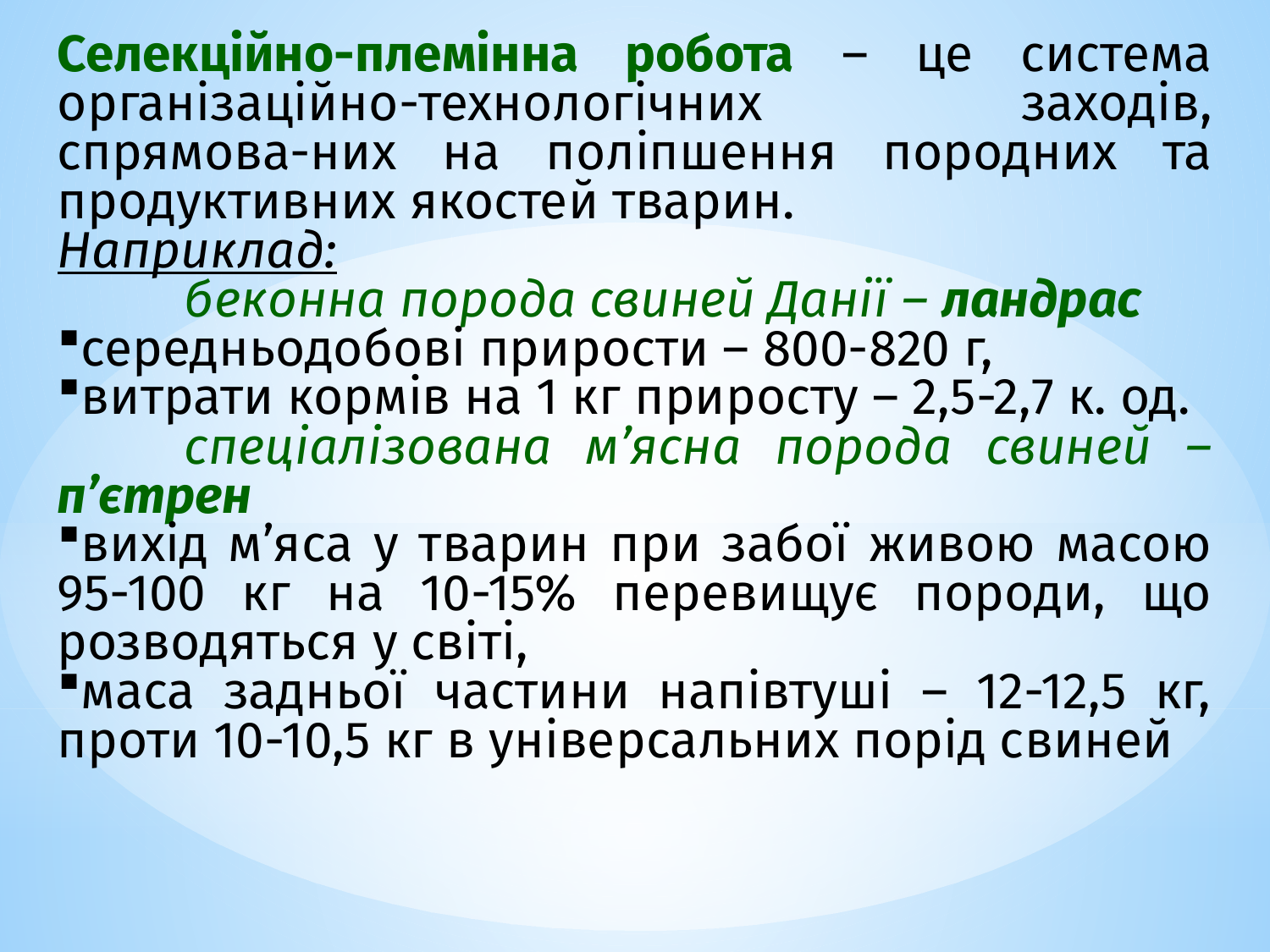

Селекційно-племінна робота – це система організаційно-технологічних заходів, спрямова-них на поліпшення породних та продуктивних якостей тварин.
Наприклад:
	беконна порода свиней Данії – ландрас
середньодобові прирости – 800-820 г,
витрати кормів на 1 кг приросту – 2,5-2,7 к. од.
	спеціалізована м’ясна порода свиней – п’єтрен
вихід м’яса у тварин при забої живою масою 95-100 кг на 10-15% перевищує породи, що розводяться у світі,
маса задньої частини напівтуші – 12-12,5 кг, проти 10-10,5 кг в універсальних порід свиней